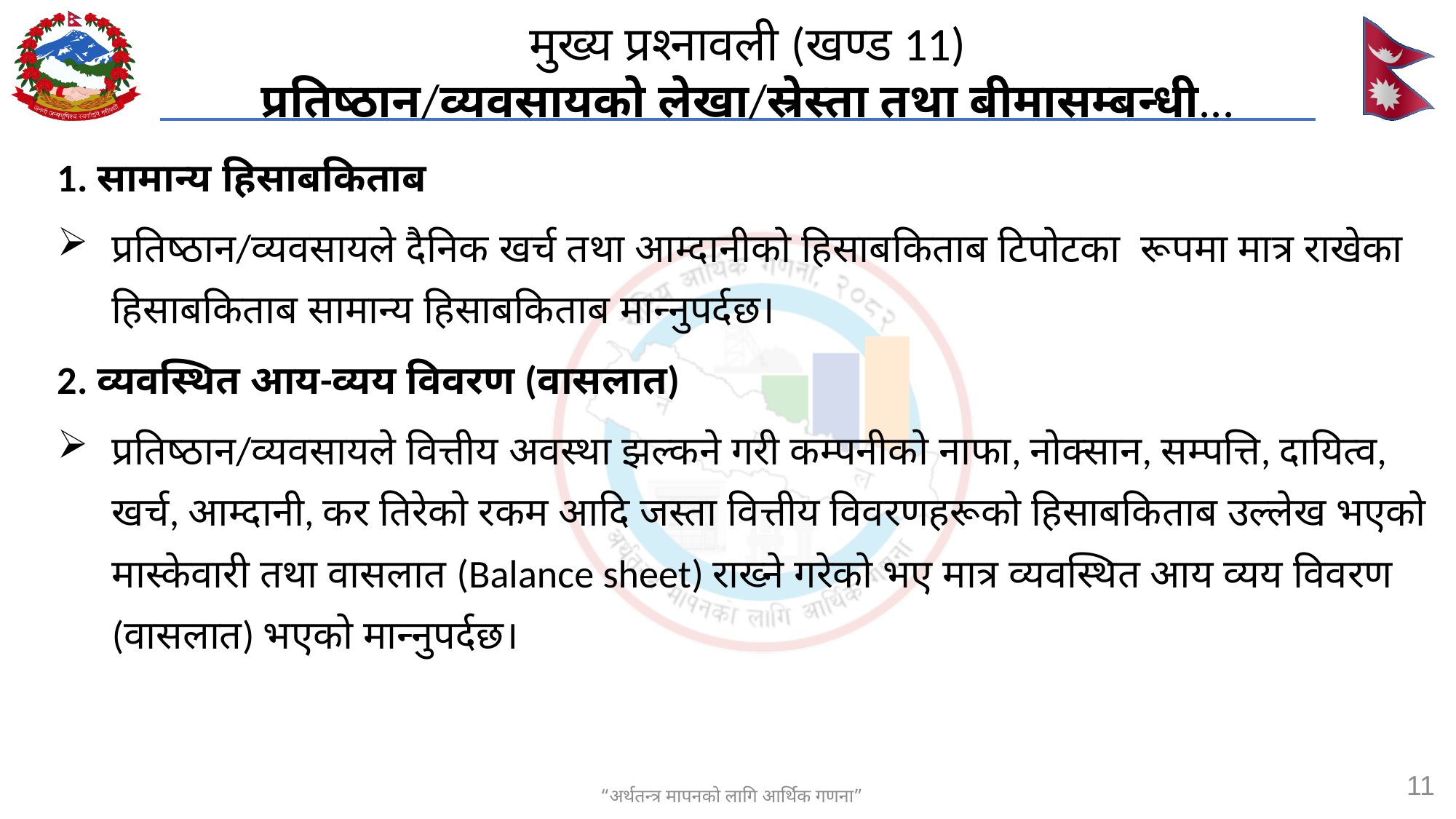

# मुख्य प्रश्नावली (खण्ड 11) प्रतिष्ठान/व्यवसायको लेखा/स्रेस्ता तथा बीमासम्बन्धी...
1. सामान्य हिसाबकिताब
प्रतिष्ठान/व्यवसायले दैनिक खर्च तथा आम्दानीको हिसाबकिताब टिपोटका  रूपमा मात्र राखेका हिसाबकिताब सामान्य हिसाबकिताब मान्नुपर्दछ।
2. व्यवस्थित आय-व्यय विवरण (वासलात)
प्रतिष्ठान/व्यवसायले वित्तीय अवस्था झल्कने गरी कम्पनीको नाफा, नोक्सान, सम्पत्ति, दायित्व, खर्च, आम्दानी, कर तिरेको रकम आदि जस्ता वित्तीय विवरणहरूको हिसाबकिताब उल्लेख भएको मास्केवारी तथा वासलात (Balance sheet) राख्ने गरेको भए मात्र व्यवस्थित आय व्यय विवरण (वासलात) भएको मान्नुपर्दछ।
11
“अर्थतन्त्र मापनको लागि आर्थिक गणना”